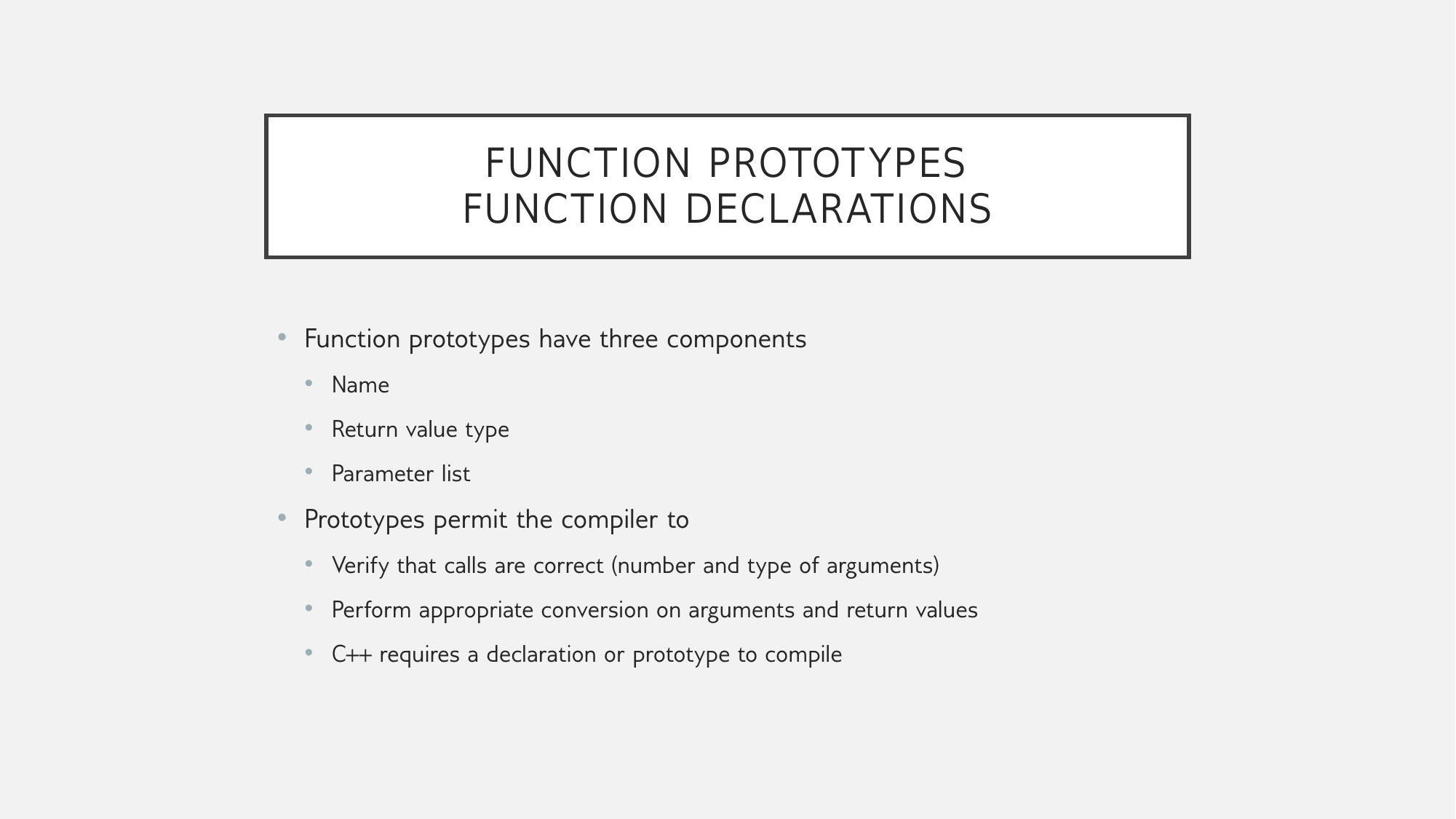

# Function Prototypes Function Declarations
Function prototypes have three components
Name
Return value type
Parameter list
Prototypes permit the compiler to
Verify that calls are correct (number and type of arguments)
Perform appropriate conversion on arguments and return values
C++ requires a declaration or prototype to compile